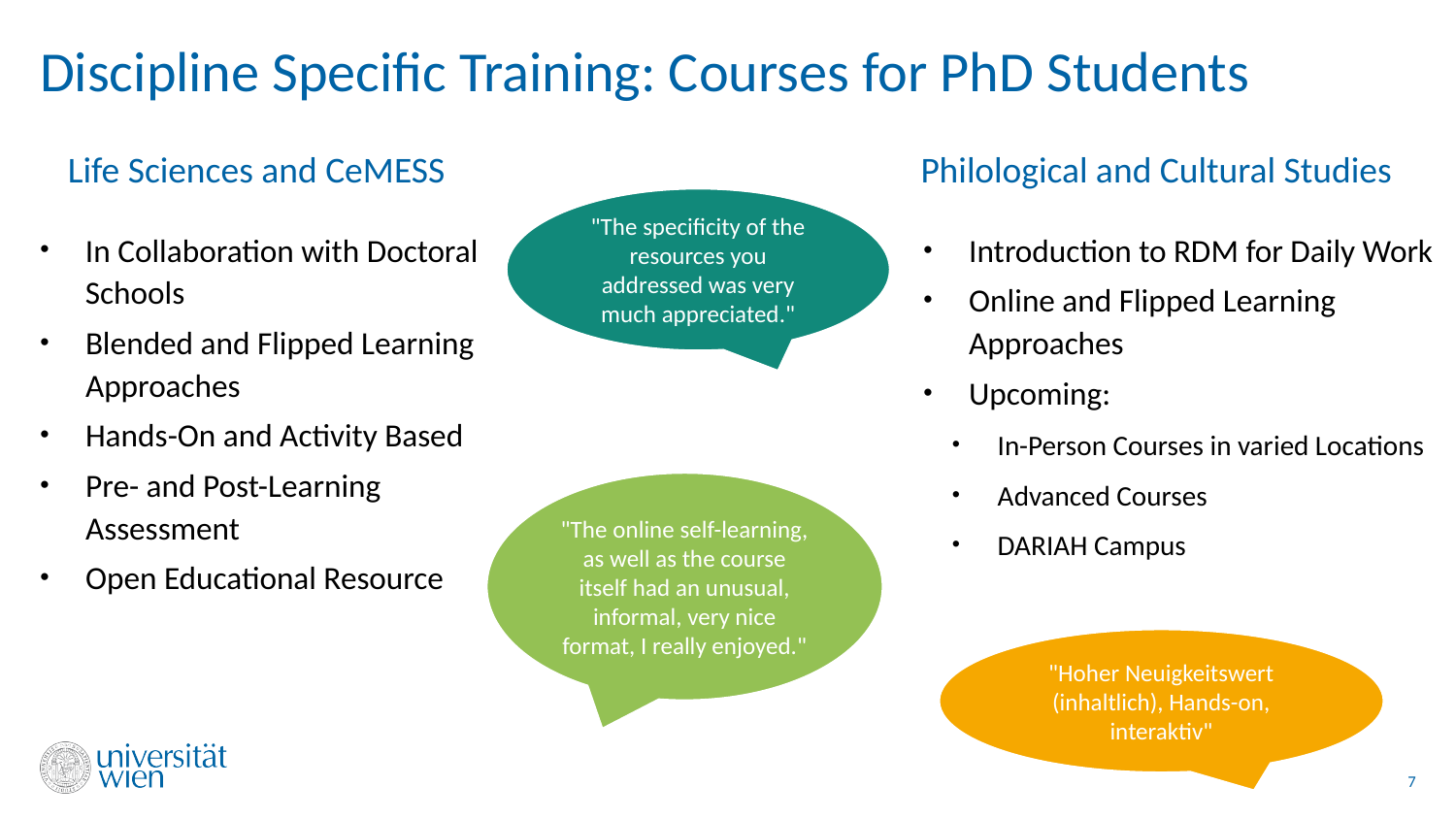

# Discipline Specific Training: Courses for PhD Students
Life Sciences and CeMESS
Philological and Cultural Studies
"The specificity of the resources you addressed was very much appreciated."
In Collaboration with Doctoral Schools
Blended and Flipped Learning Approaches
Hands-On and Activity Based
Pre- and Post-Learning Assessment
Open Educational Resource

Introduction to RDM for Daily Work
Online and Flipped Learning Approaches
Upcoming:
In-Person Courses in varied Locations
Advanced Courses
DARIAH Campus

"The online self-learning, as well as the course itself had an unusual, informal, very nice format, I really enjoyed."
"Hoher Neuigkeitswert (inhaltlich), Hands-on, interaktiv"
7